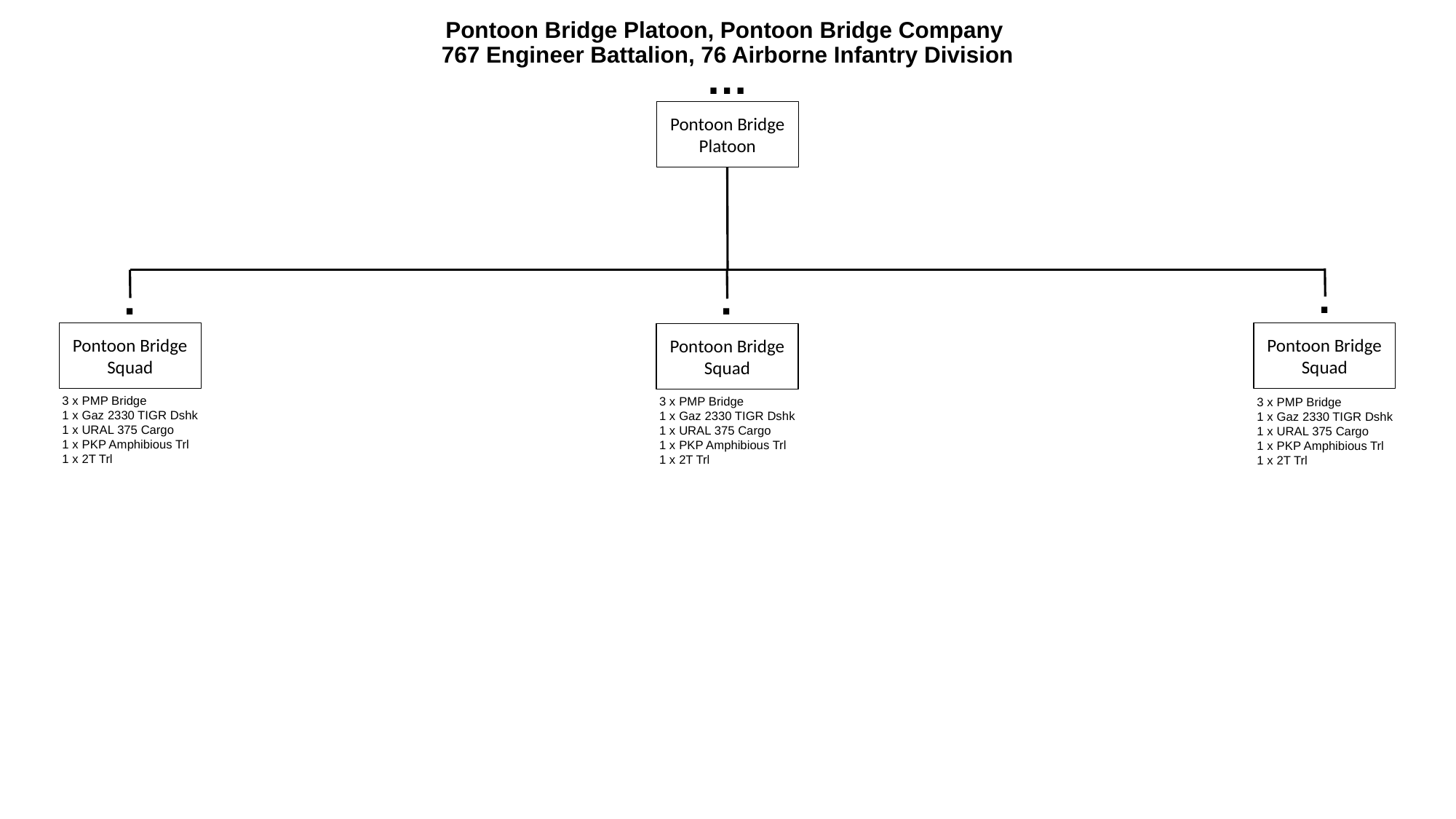

# Pontoon Bridge Platoon, Pontoon Bridge Company 767 Engineer Battalion, 76 Airborne Infantry Division
…
Pontoon Bridge
Platoon
.
.
.
Pontoon Bridge
Squad
Pontoon Bridge
Squad
Pontoon Bridge
Squad
3 x PMP Bridge
1 x Gaz 2330 TIGR Dshk
1 x URAL 375 Cargo
1 x PKP Amphibious Trl
1 x 2T Trl
3 x PMP Bridge
1 x Gaz 2330 TIGR Dshk
1 x URAL 375 Cargo
1 x PKP Amphibious Trl
1 x 2T Trl
3 x PMP Bridge
1 x Gaz 2330 TIGR Dshk
1 x URAL 375 Cargo
1 x PKP Amphibious Trl
1 x 2T Trl